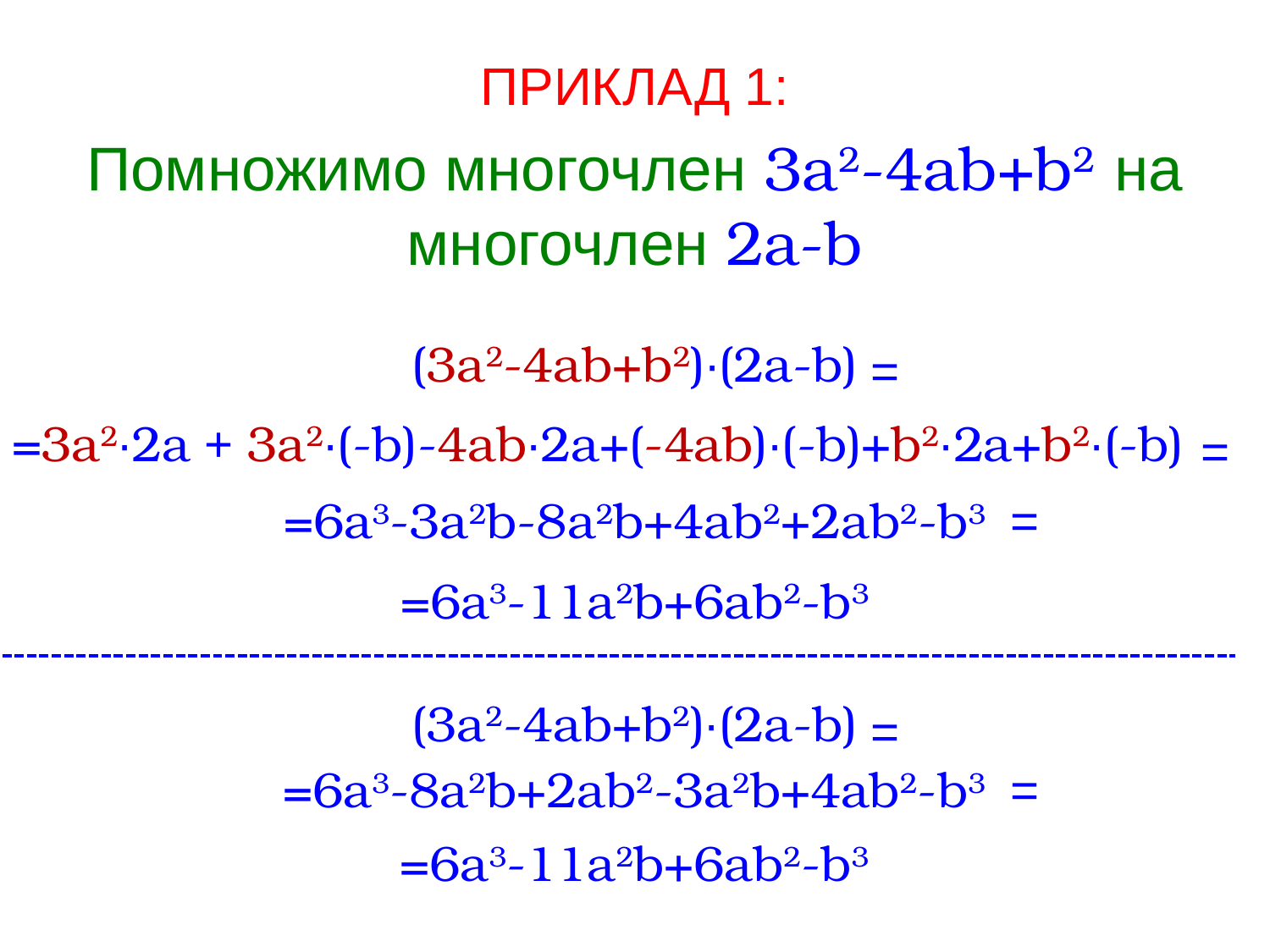

ПРИКЛАД 1:
Помножимо многочлен 3a2-4ab+b2 на многочлен 2a-b
(3a2-4ab+b2)∙(2a-b)
=
=3a2∙2a + 3a2∙(-b)-4ab∙2a+(-4ab)∙(-b)+b2∙2a+b2∙(-b)
=
=6a3-3a2b-8a2b+4ab2+2ab2-b3
=
=6a3-11a2b+6ab2-b3
(3a2-4ab+b2)∙(2a-b)
=
=6a3-8a2b+2ab2-3a2b+4ab2-b3
=
=6a3-11a2b+6ab2-b3